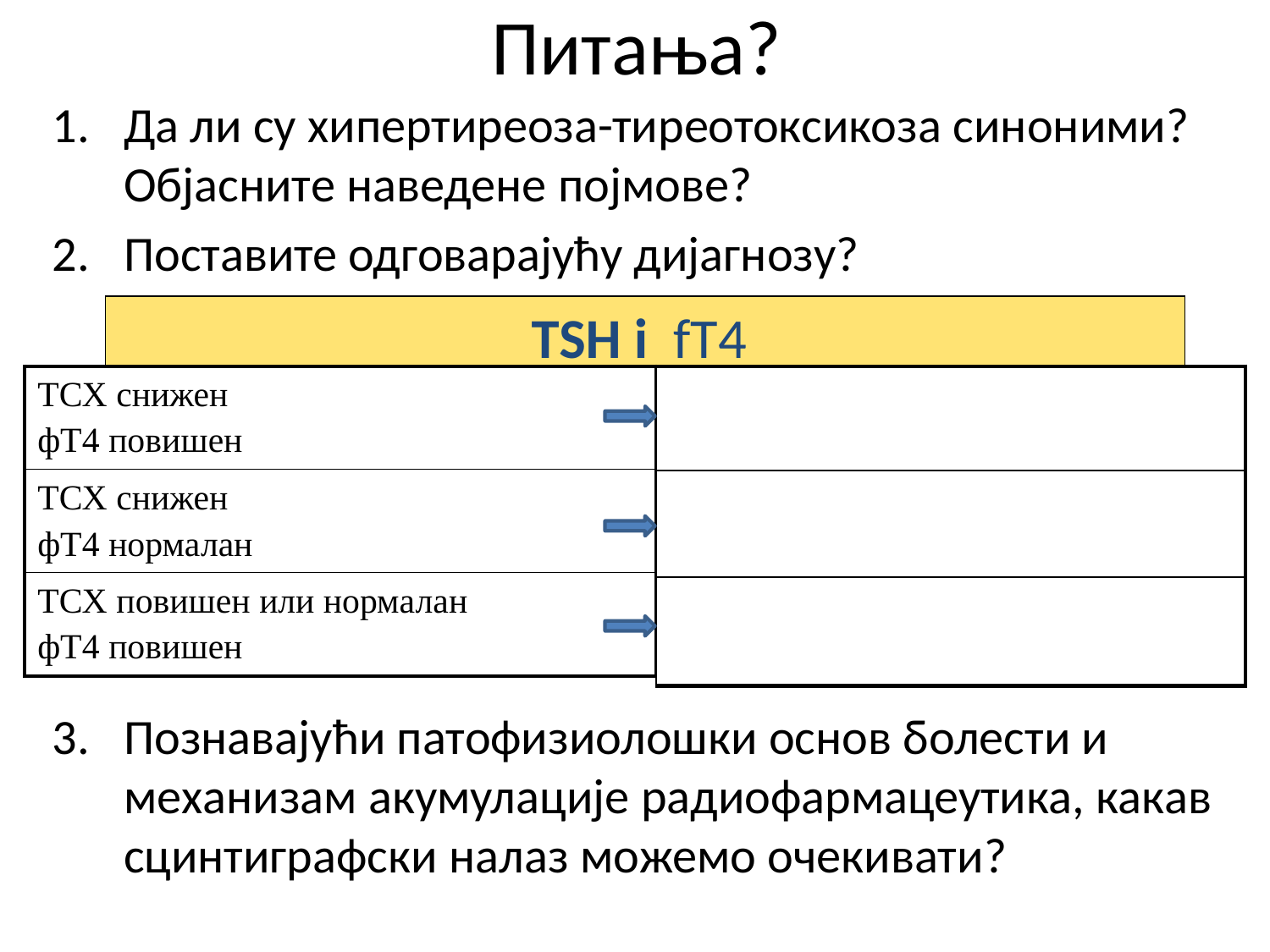

# Питања?
Да ли су хипертиреоза-тиреотоксикоза синоними? Објасните наведене појмове?
Поставите одговарајућу дијагнозу?

Познавајући патофизиолошки основ болести и механизам акумулације радиофармацеутика, какав сцинтиграфски налаз можемо очекивати?

TSH i  fT4

| ТСХ снижен фТ4 повишен |
| --- |
| ТСХ снижен фТ4 нормалан |
| ТСХ повишен или нормалан фТ4 повишен |
|  |
| --- |
|  |
|  |